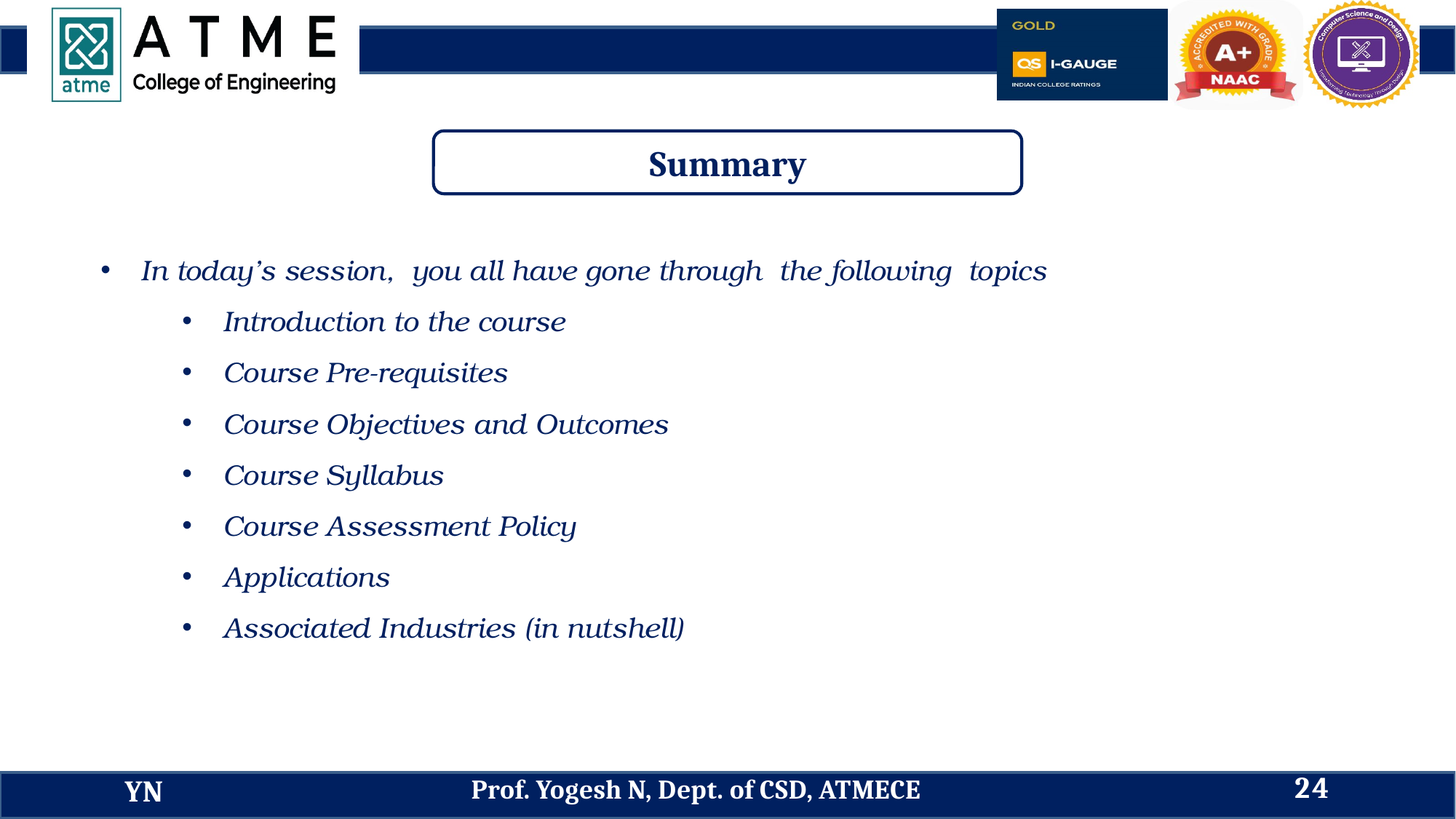

Summary
In today’s session,  you all have gone through  the following  topics
Introduction to the course
Course Pre-requisites
Course Objectives and Outcomes
Course Syllabus
Course Assessment Policy
Applications
Associated Industries (in nutshell)
24
Prof. Yogesh N, Dept. of CSD, ATMECE
YN